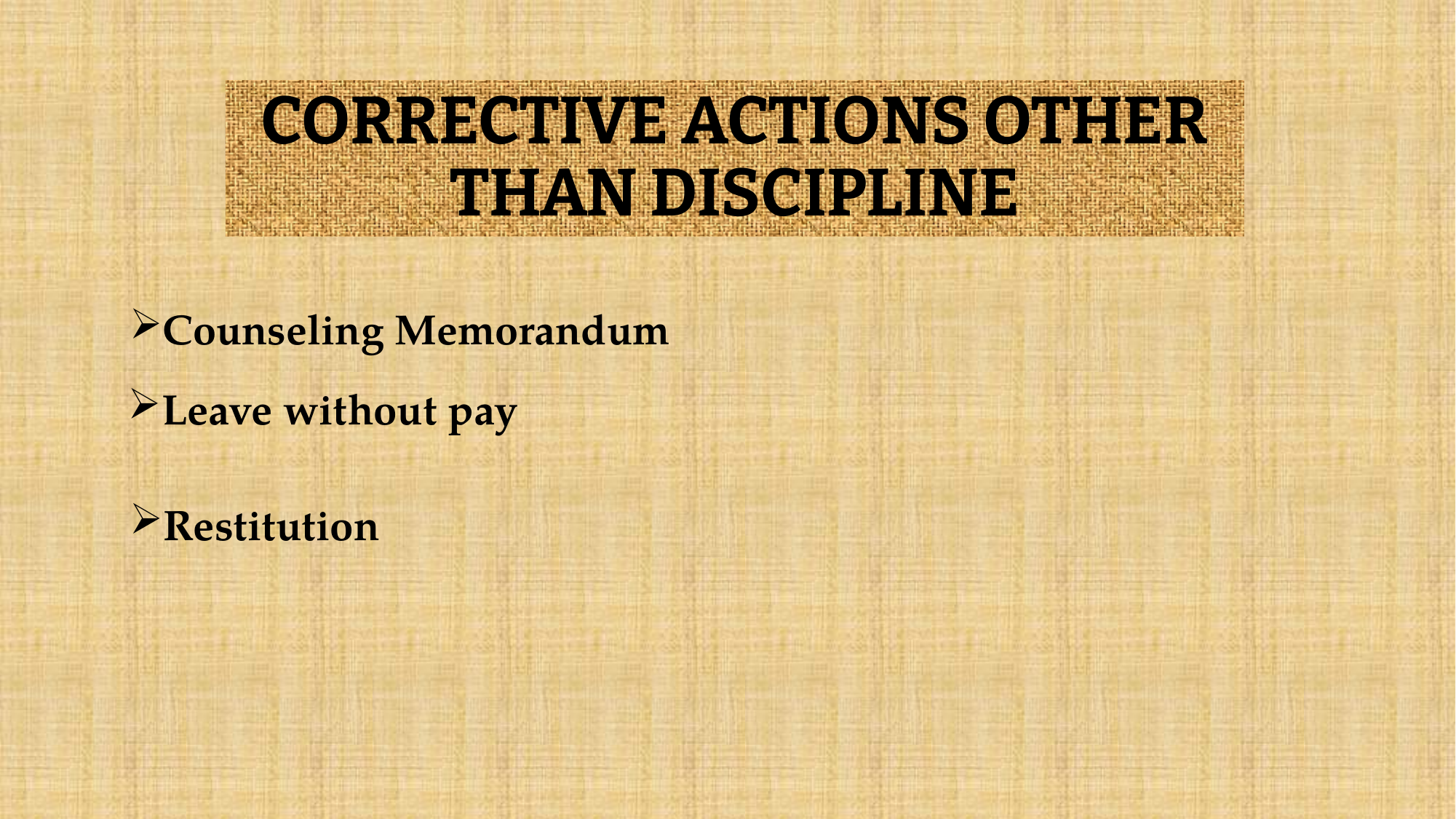

# CORRECTIVE ACTIONS OTHER THAN DISCIPLINE
Counseling Memorandum
Leave without pay
Restitution